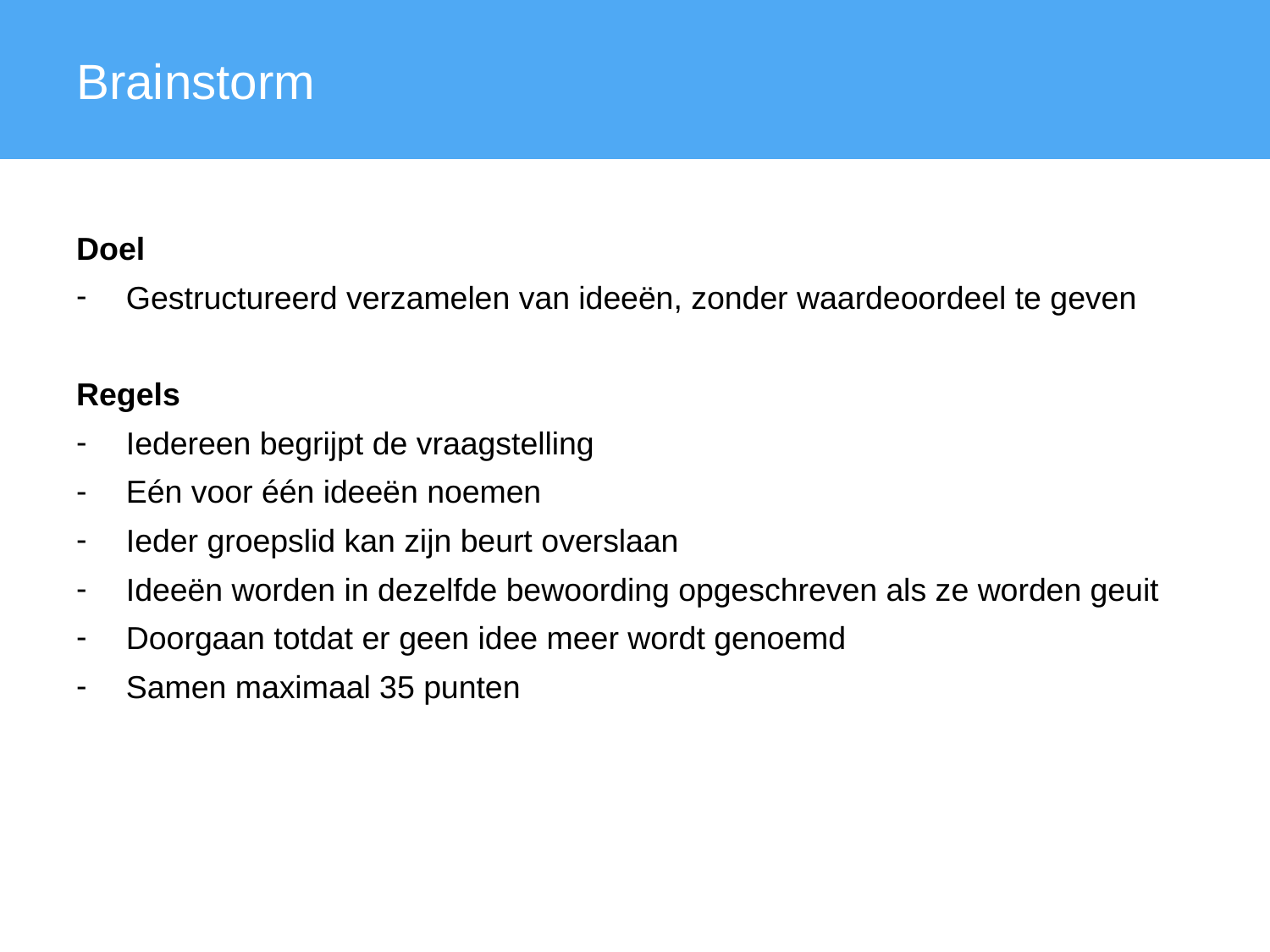

Brainstorm
Doel
Gestructureerd verzamelen van ideeën, zonder waardeoordeel te geven

Regels
Iedereen begrijpt de vraagstelling
Eén voor één ideeën noemen
Ieder groepslid kan zijn beurt overslaan
Ideeën worden in dezelfde bewoording opgeschreven als ze worden geuit
Doorgaan totdat er geen idee meer wordt genoemd
Samen maximaal 35 punten